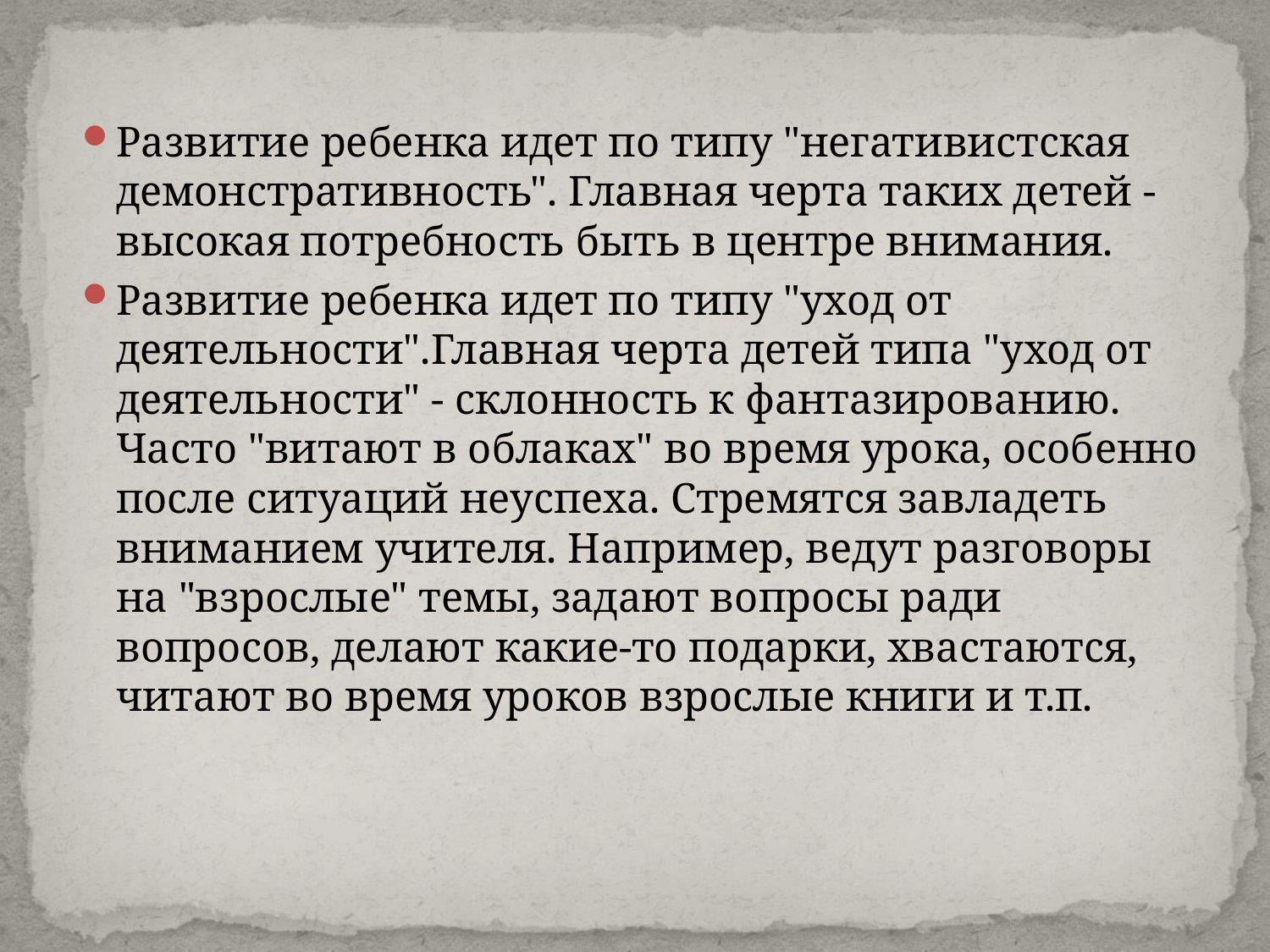

Развитие ребенка идет по типу "негативистская демонстративность". Главная черта таких детей - высокая потребность быть в центре внимания.
Развитие ребенка идет по типу "уход от деятельности".Главная черта детей типа "уход от деятельности" - склонность к фантазированию. Часто "витают в облаках" во время урока, особенно после ситуаций неуспеха. Стремятся завладеть вниманием учителя. Например, ведут разговоры на "взрослые" темы, задают вопросы ради вопросов, делают какие-то подарки, хвастаются, читают во время уроков взрослые книги и т.п.